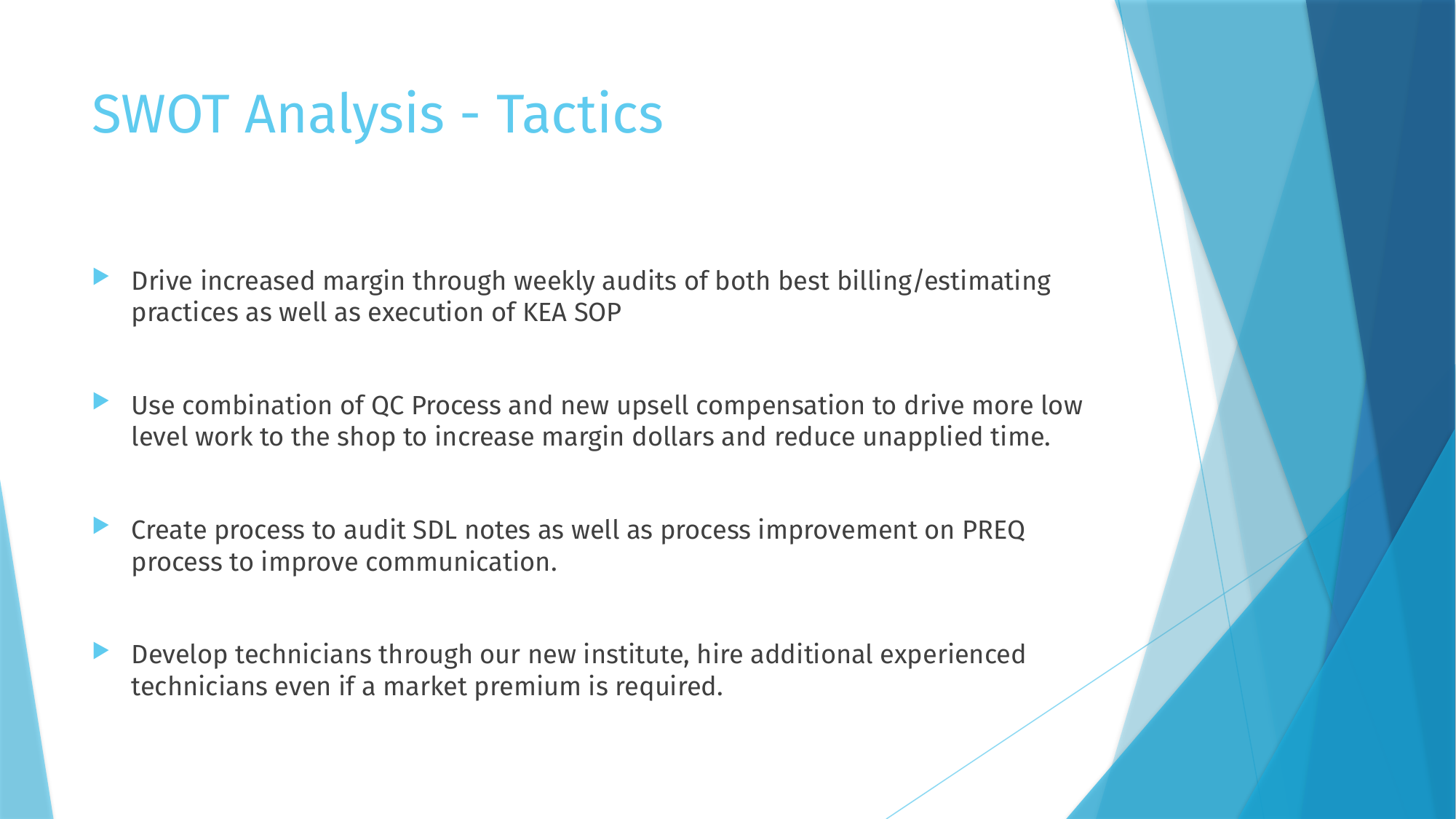

# SWOT Analysis - Tactics
Drive increased margin through weekly audits of both best billing/estimating practices as well as execution of KEA SOP

Use combination of QC Process and new upsell compensation to drive more low level work to the shop to increase margin dollars and reduce unapplied time.

Create process to audit SDL notes as well as process improvement on PREQ process to improve communication.

Develop technicians through our new institute, hire additional experienced technicians even if a market premium is required.